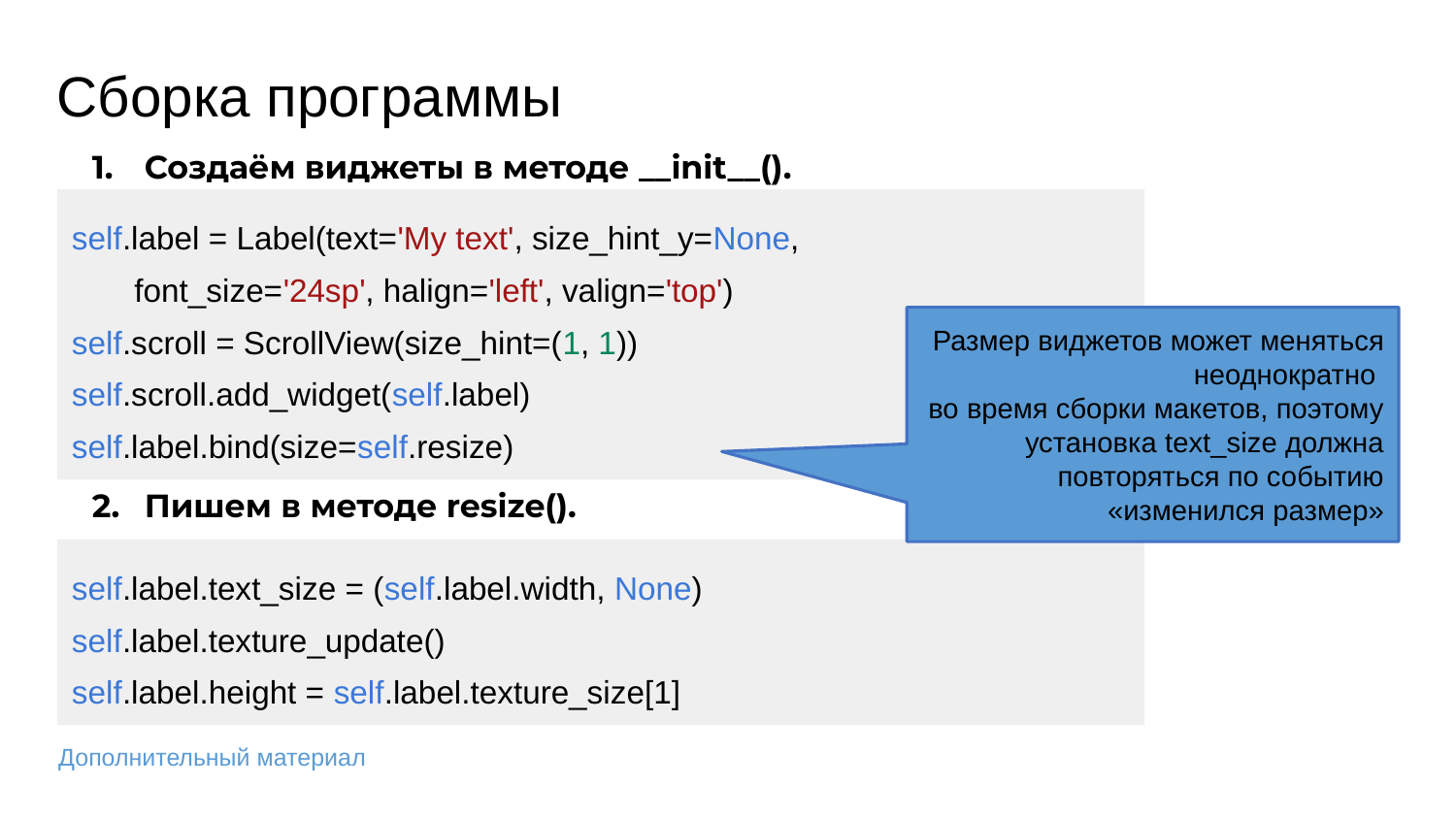

Сборка программы
Создаём виджеты в методе __init__().
self.label = Label(text='My text', size_hint_y=None,
       font_size='24sp', halign='left', valign='top')
self.scroll = ScrollView(size_hint=(1, 1))
self.scroll.add_widget(self.label)
self.label.bind(size=self.resize)

Размер виджетов может меняться неоднократно
во время сборки макетов, поэтому установка text_size должна повторяться по событию «изменился размер»
Пишем в методе resize().
self.label.text_size = (self.label.width, None)
self.label.texture_update()
self.label.height = self.label.texture_size[1]
Дополнительный материал